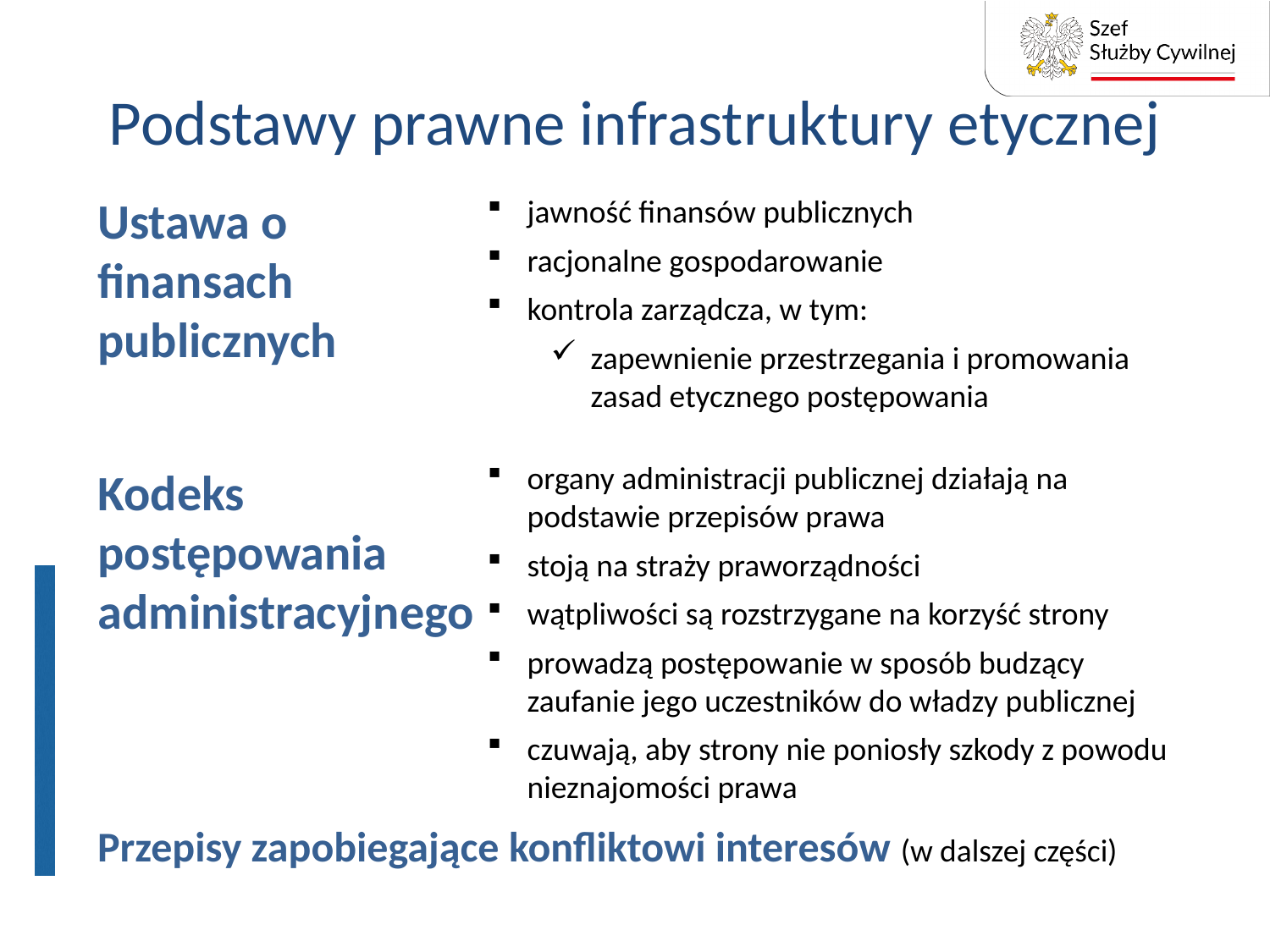

# Podstawy prawne infrastruktury etycznej
Ustawa o finansach publicznych
jawność finansów publicznych
racjonalne gospodarowanie
kontrola zarządcza, w tym:
zapewnienie przestrzegania i promowania zasad etycznego postępowania
organy administracji publicznej działają na podstawie przepisów prawa
stoją na straży praworządności
wątpliwości są rozstrzygane na korzyść strony
prowadzą postępowanie w sposób budzący zaufanie jego uczestników do władzy publicznej
czuwają, aby strony nie poniosły szkody z powodu nieznajomości prawa
Kodeks postępowania administracyjnego
Przepisy zapobiegające konfliktowi interesów (w dalszej części)